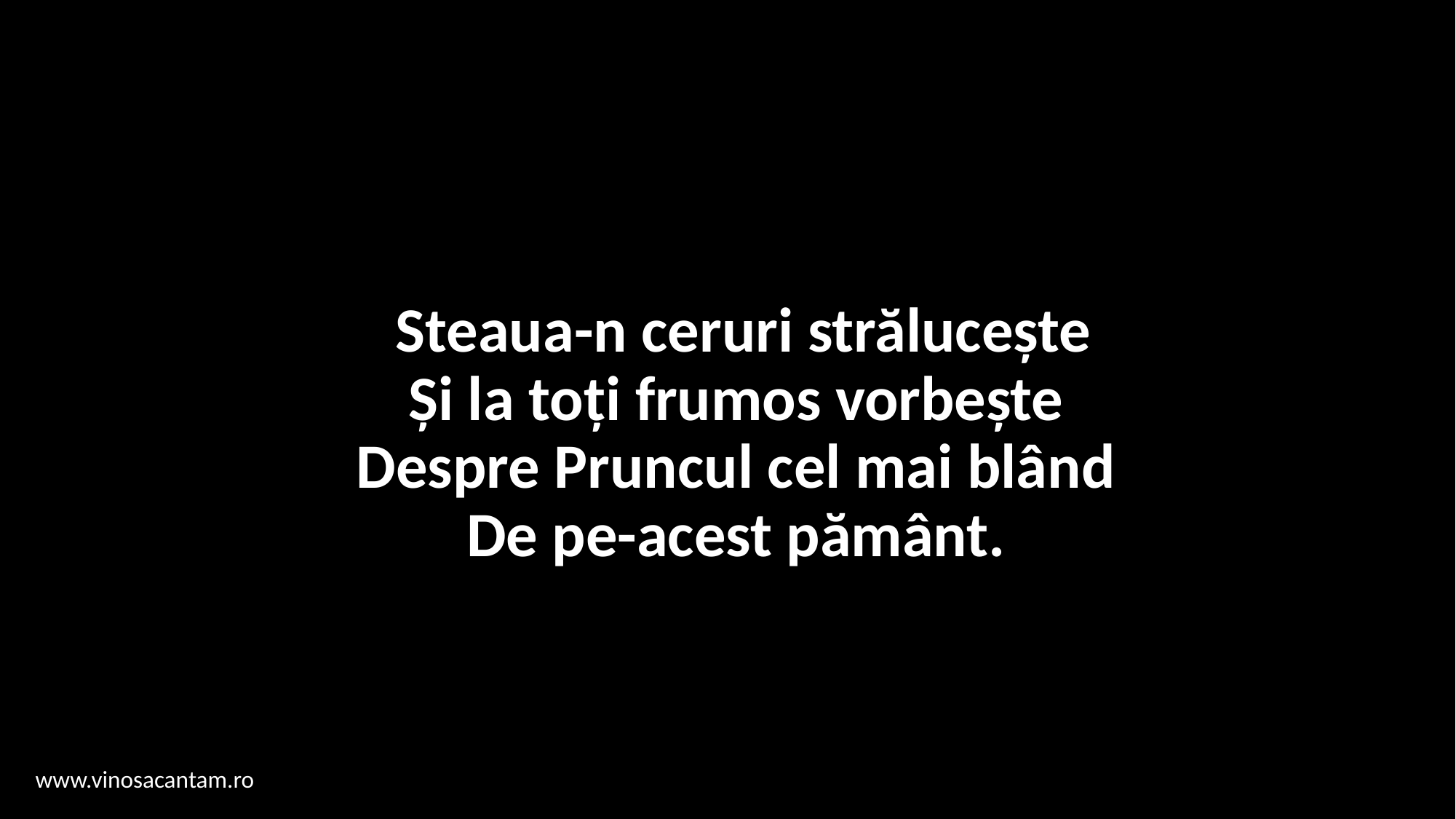

# Steaua-n ceruri strălucește Și la toți frumos vorbește Despre Pruncul cel mai blând De pe-acest pământ.
www.vinosacantam.ro